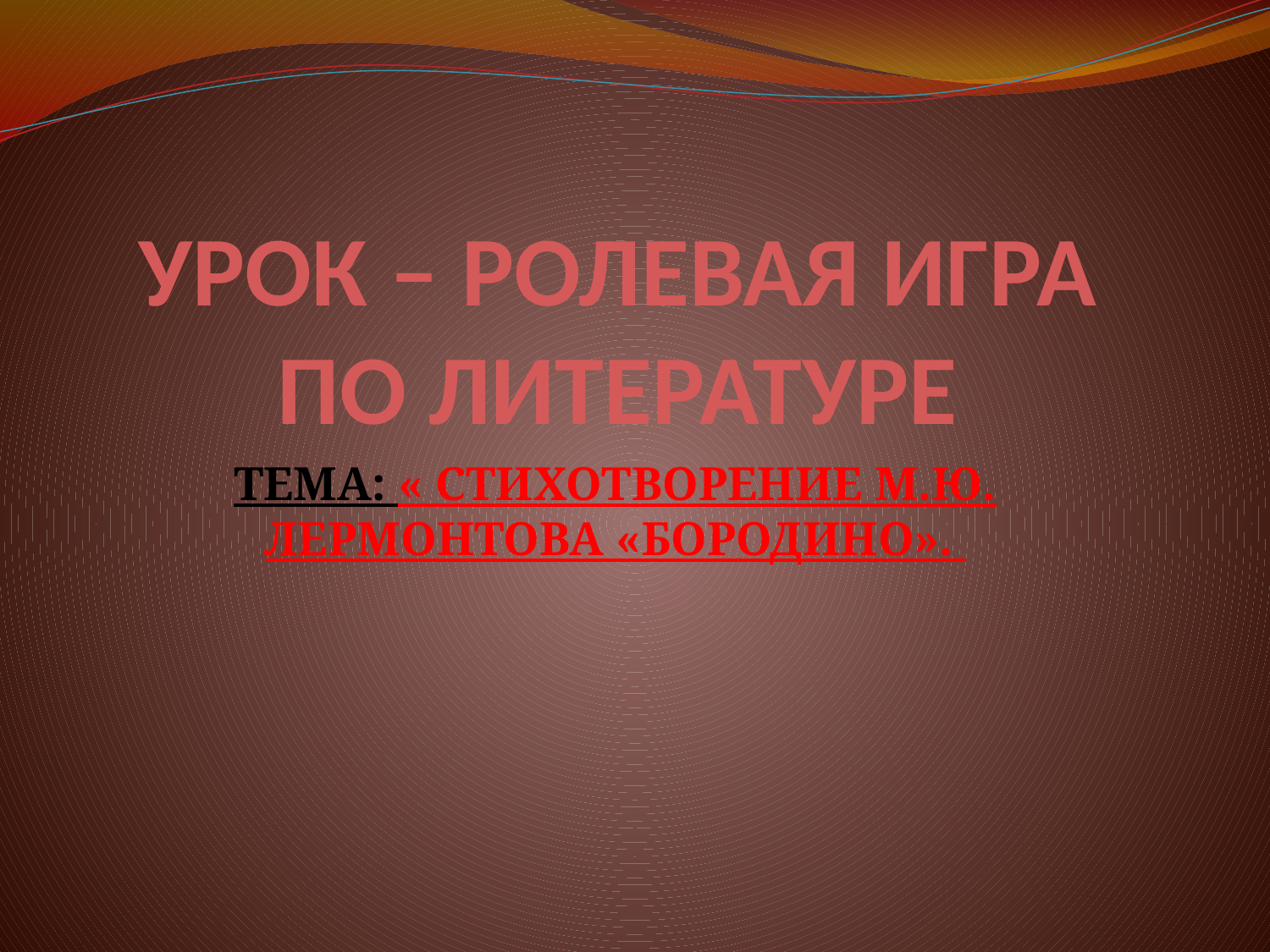

# УРОК – РОЛЕВАЯ ИГРА ПО ЛИТЕРАТУРЕ
ТЕМА: « СТИХОТВОРЕНИЕ М.Ю. ЛЕРМОНТОВА «БОРОДИНО».